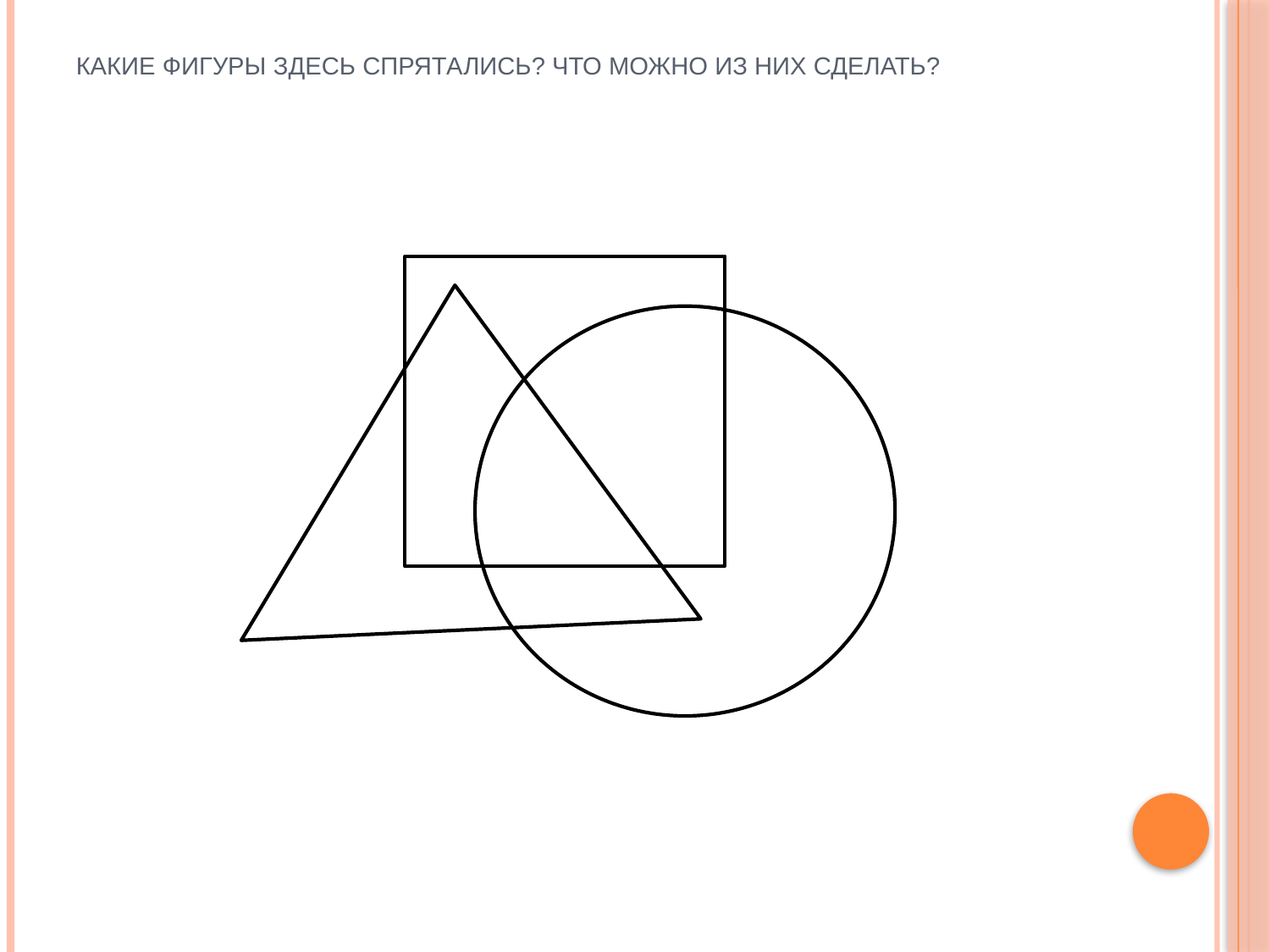

# Какие фигуры здесь спрятались? Что можно из них сделать?